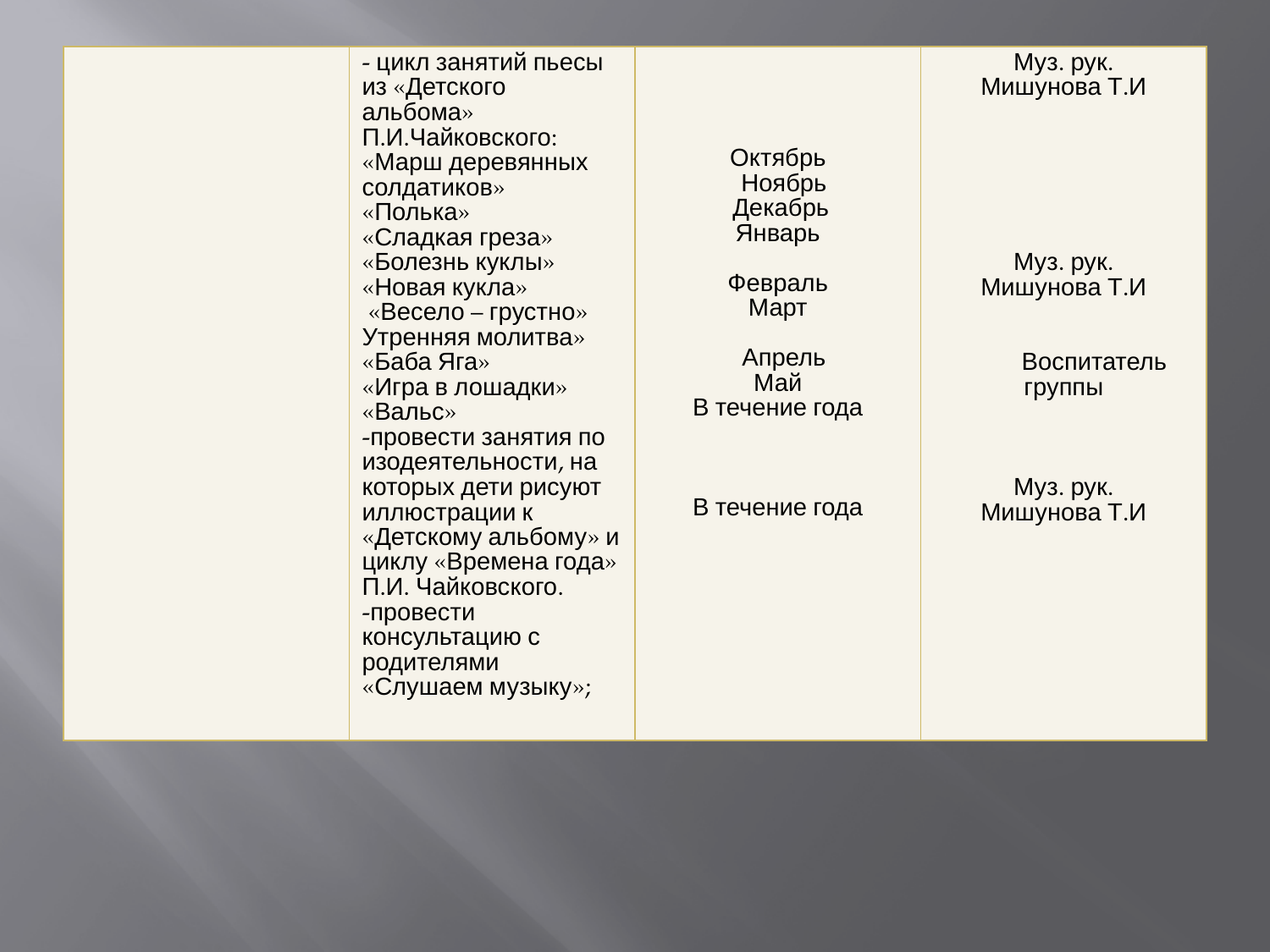

|  | - цикл занятий пьесы из «Детского альбома» П.И.Чайковского: «Марш деревянных солдатиков» «Полька» «Сладкая греза» «Болезнь куклы» «Новая кукла» «Весело – грустно» Утренняя молитва» «Баба Яга» «Игра в лошадки» «Вальс» -провести занятия по изодеятельности, на которых дети рисуют иллюстрации к «Детскому альбому» и циклу «Времена года» П.И. Чайковского. -провести консультацию с родителями «Слушаем музыку»; | Октябрь Ноябрь Декабрь Январь   Февраль Март   Апрель Май В течение года       В течение года | Муз. рук. Мишунова Т.И             Муз. рук. Мишунова Т.И     Воспитатель группы       Муз. рук. Мишунова Т.И |
| --- | --- | --- | --- |